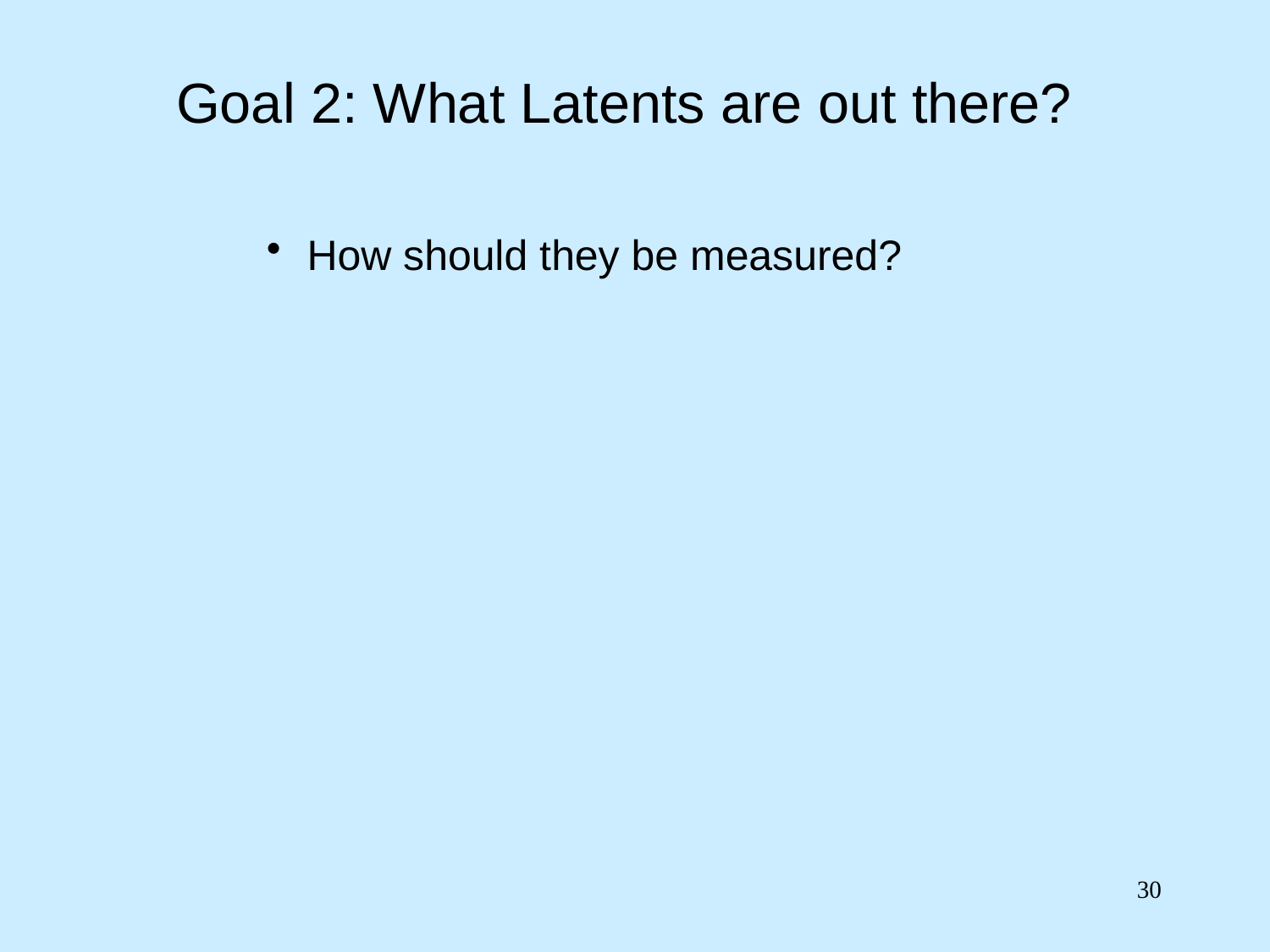

# Goal 2: What Latents are out there?
 How should they be measured?
30